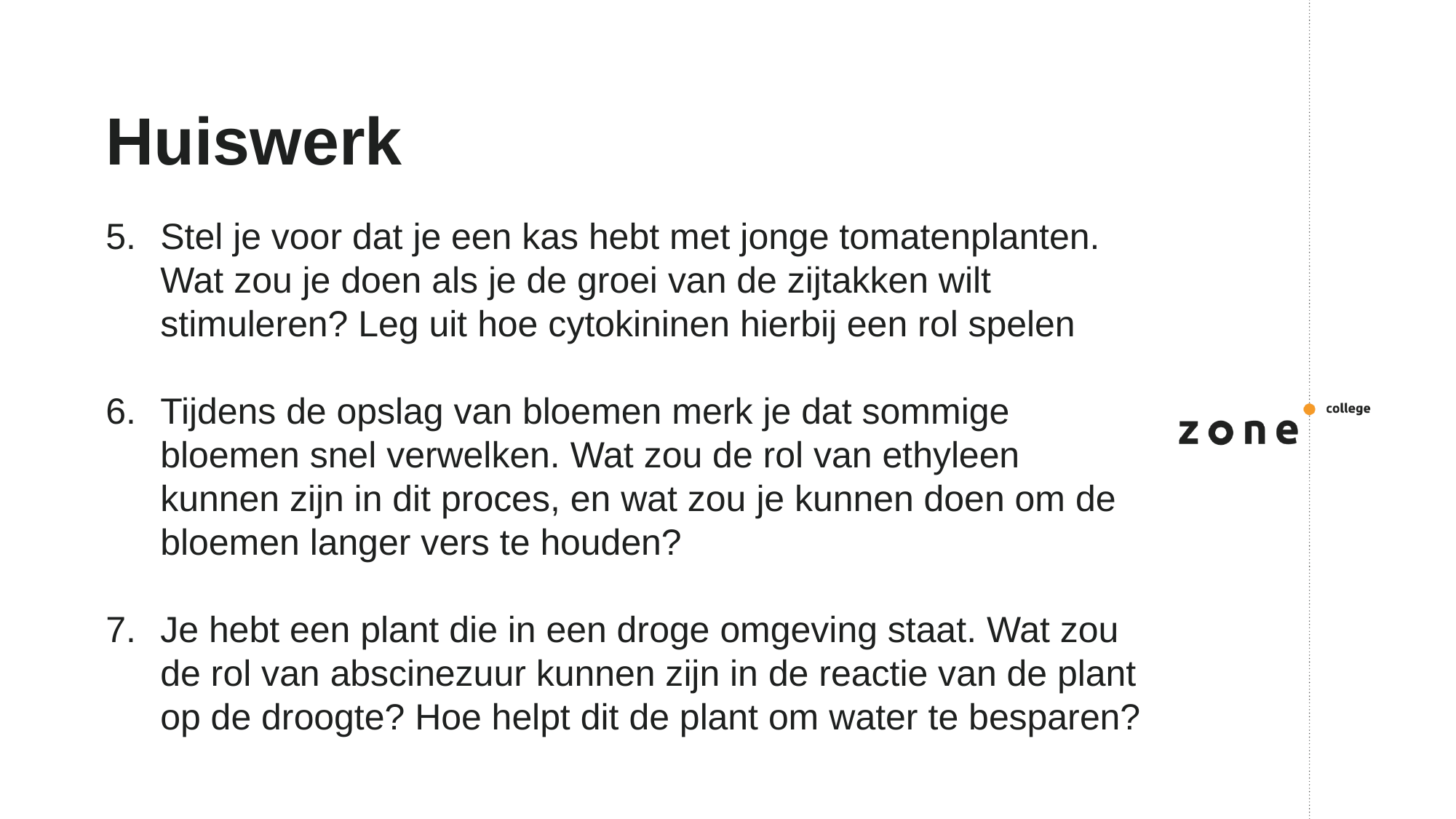

# Huiswerk
Stel je voor dat je een kas hebt met jonge tomatenplanten. Wat zou je doen als je de groei van de zijtakken wilt stimuleren? Leg uit hoe cytokininen hierbij een rol spelen

Tijdens de opslag van bloemen merk je dat sommige bloemen snel verwelken. Wat zou de rol van ethyleen kunnen zijn in dit proces, en wat zou je kunnen doen om de bloemen langer vers te houden?

Je hebt een plant die in een droge omgeving staat. Wat zou de rol van abscinezuur kunnen zijn in de reactie van de plant op de droogte? Hoe helpt dit de plant om water te besparen?